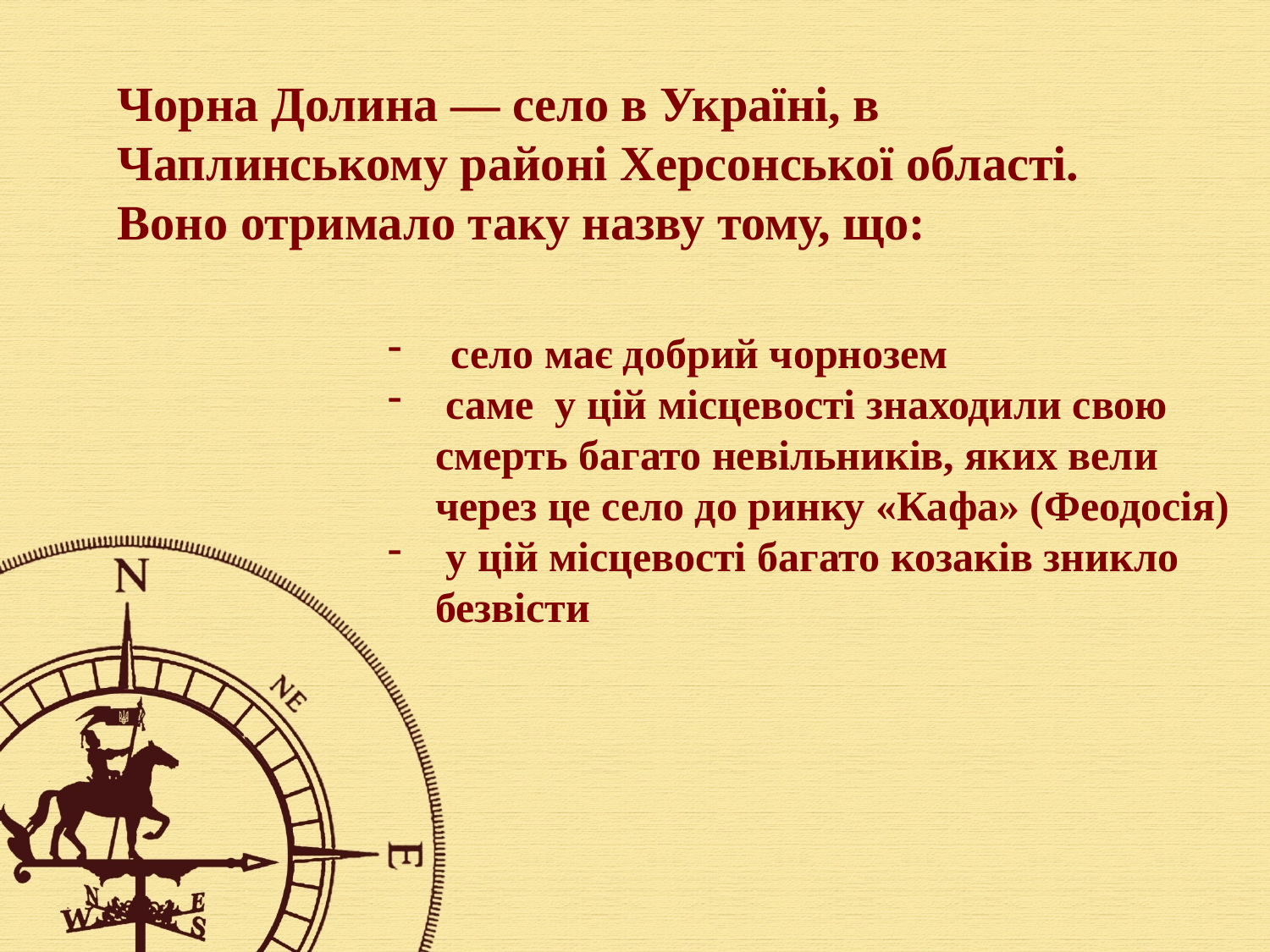

Чорна Долина — село в Україні, в Чаплинському районі Херсонської області. Воно отримало таку назву тому, що:
село має добрий чорнозем
 саме  у цій місцевості знаходили свою смерть багато невільників, яких вели через це село до ринку «Кафа» (Феодосія)
 у цій місцевості багато козаків зникло безвісти